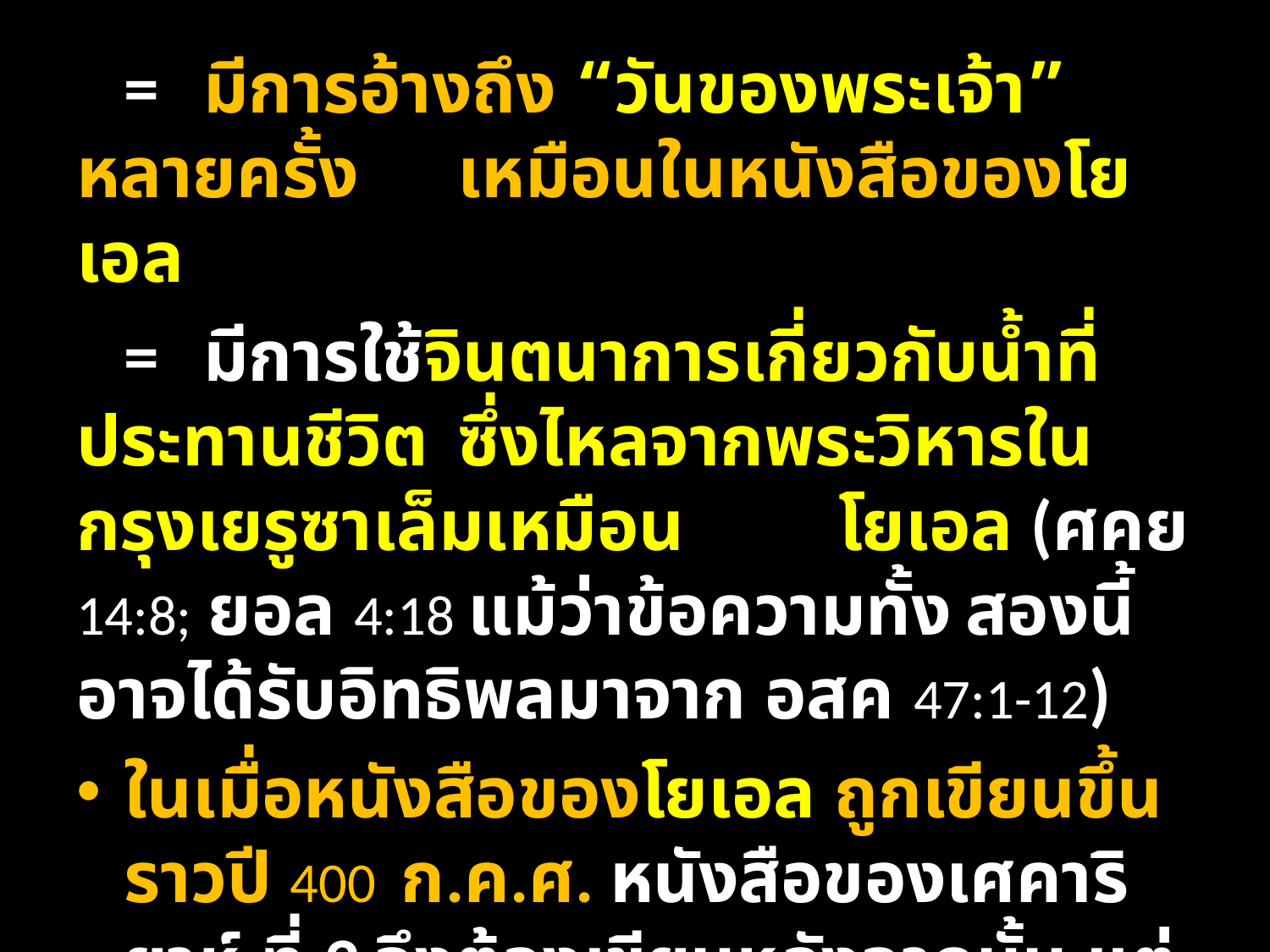

=	มีการอ้างถึง “วันของพระเจ้า” หลายครั้ง	เหมือนในหนังสือของโยเอล
   =	มีการใช้จินตนาการเกี่ยวกับน้ำที่ประทานชีวิต	ซึ่งไหลจากพระวิหารในกรุงเยรูซาเล็มเหมือน   	โยเอล (ศคย 14:8; ยอล 4:18 แม้ว่าข้อความทั้ง	สองนี้อาจได้รับอิทธิพลมาจาก อสค 47:1-12)
ในเมื่อหนังสือของโยเอล ถูกเขียนขึ้นราวปี 400  ก.ค.ศ. หนังสือของเศคาริยาห์ ที่ 2 จึงต้องเขียนหลังจากนั้น แต่ต้องก่อนปี 200 ก.ค.ศ.ด้วย        (ระหว่างปี 350-200 ก.ค.ศ.)